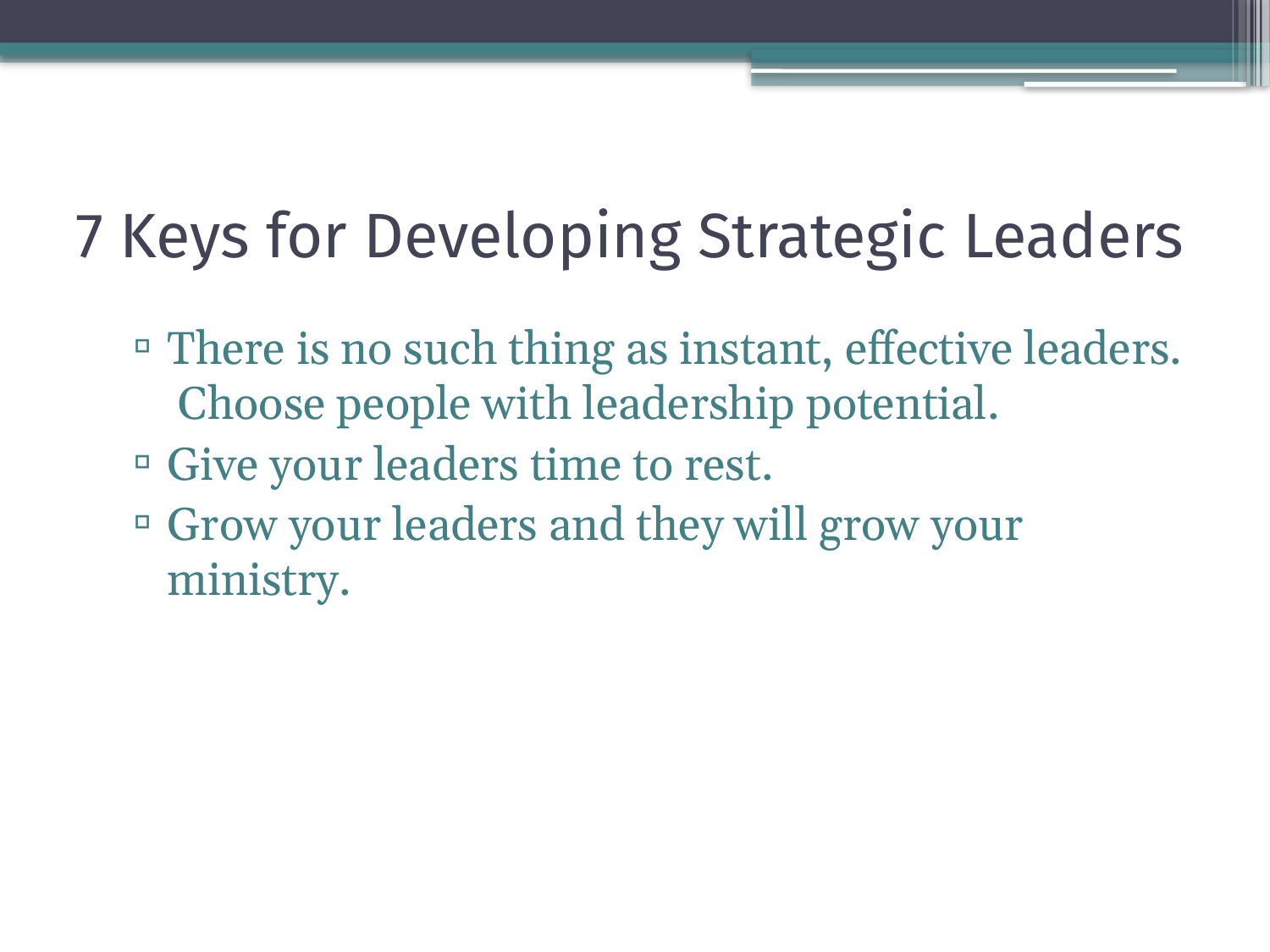

# 7 Keys for Developing Strategic Leaders
There is no such thing as instant, effective leaders.  Choose people with leadership potential.
Give your leaders time to rest.
Grow your leaders and they will grow your ministry.